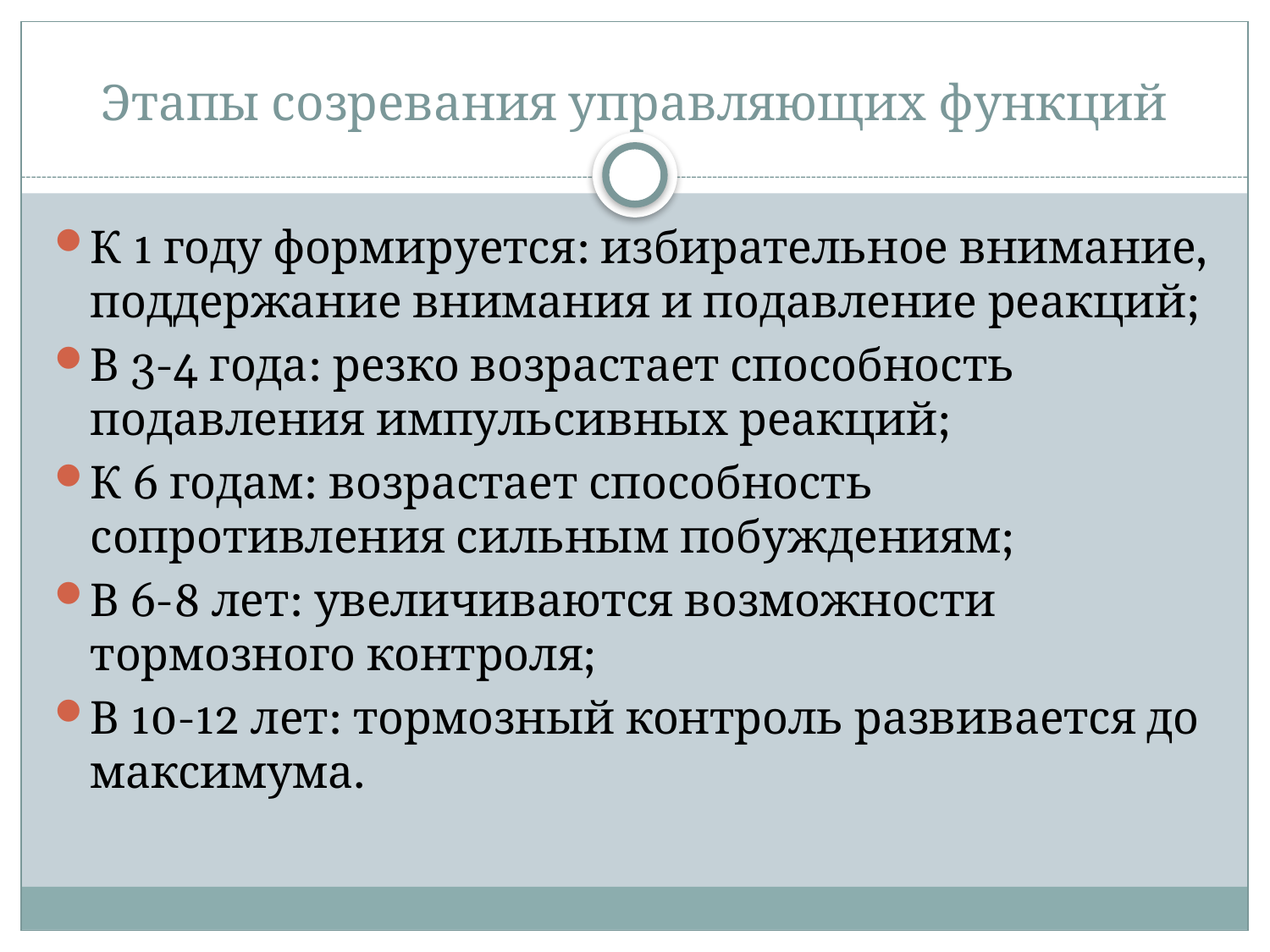

# Этапы созревания управляющих функций
К 1 году формируется: избирательное внимание, поддержание внимания и подавление реакций;
В 3-4 года: резко возрастает способность подавления импульсивных реакций;
К 6 годам: возрастает способность сопротивления сильным побуждениям;
В 6-8 лет: увеличиваются возможности тормозного контроля;
В 10-12 лет: тормозный контроль развивается до максимума.